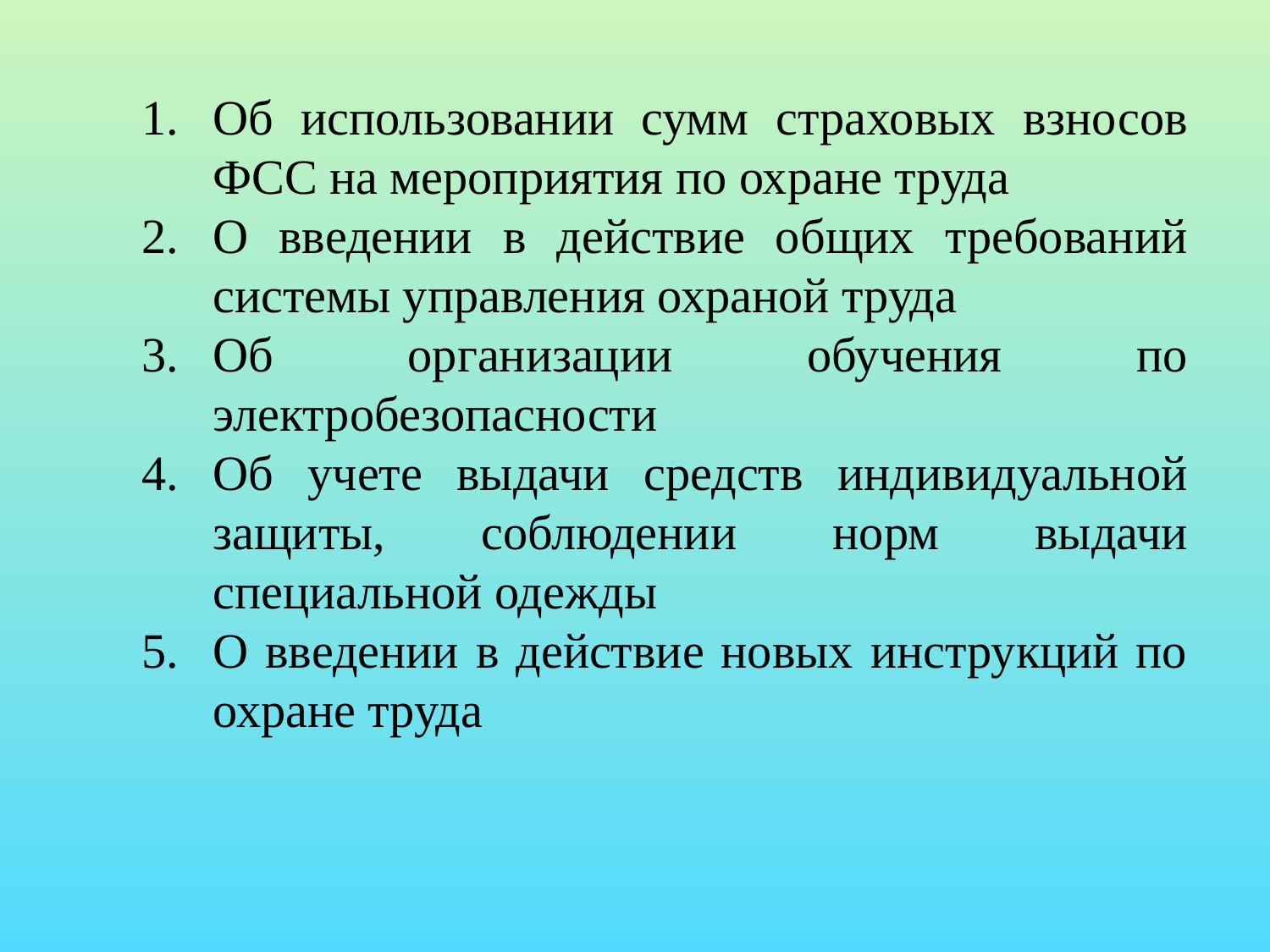

Об использовании сумм страховых взносов ФСС на мероприятия по охране труда
О введении в действие общих требований системы управления охраной труда
Об организации обучения по электробезопасности
Об учете выдачи средств индивидуальной защиты, соблюдении норм выдачи специальной одежды
О введении в действие новых инструкций по охране труда